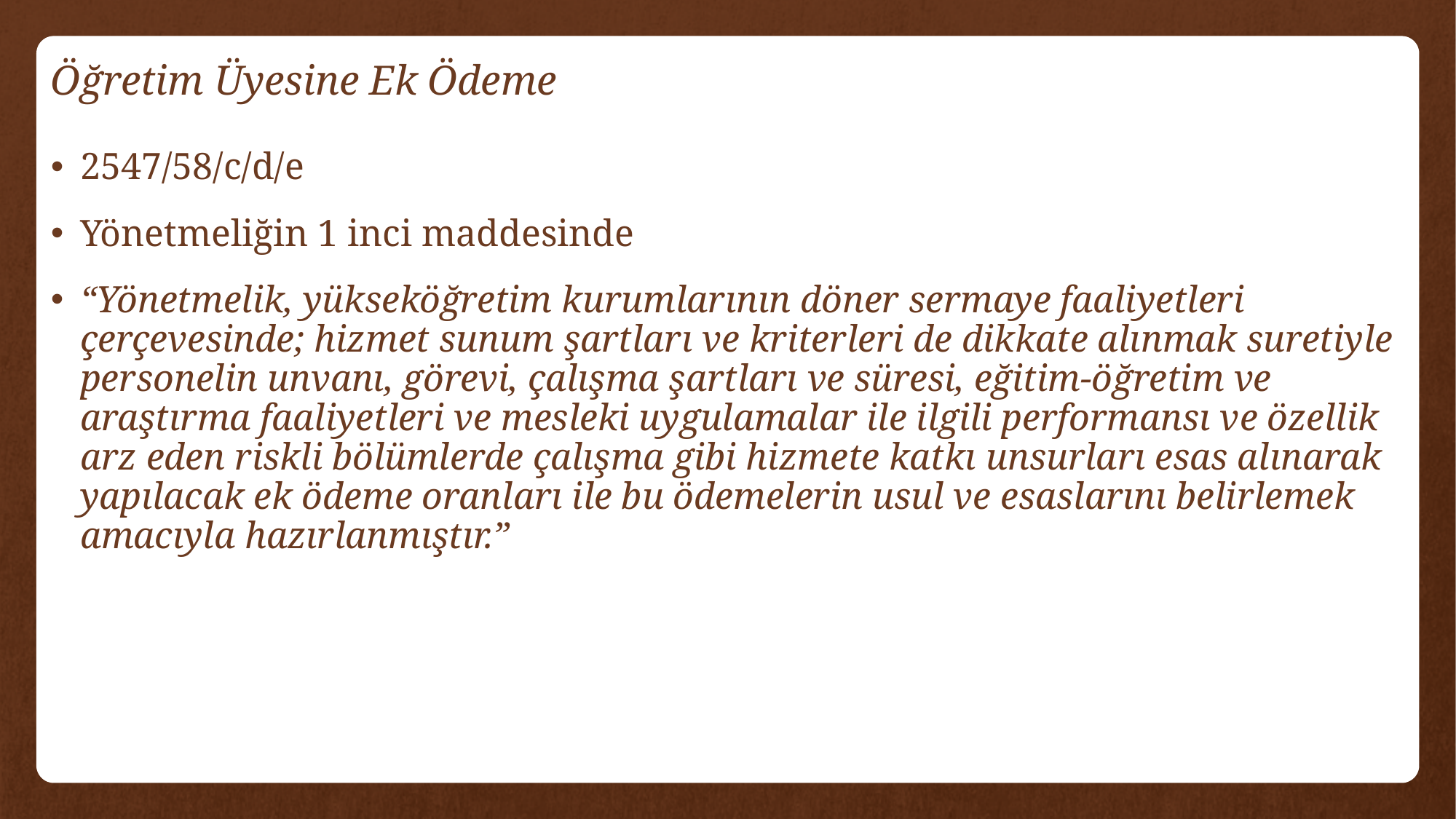

# Öğretim Üyesine Ek Ödeme
2547/58/c/d/e
Yönetmeliğin 1 inci maddesinde
“Yönetmelik, yükseköğretim kurumlarının döner sermaye faaliyetleri çerçevesinde; hizmet sunum şartları ve kriterleri de dikkate alınmak suretiyle personelin unvanı, görevi, çalışma şartları ve süresi, eğitim-öğretim ve araştırma faaliyetleri ve mesleki uygulamalar ile ilgili performansı ve özellik arz eden riskli bölümlerde çalışma gibi hizmete katkı unsurları esas alınarak yapılacak ek ödeme oranları ile bu ödemelerin usul ve esaslarını belirlemek amacıyla hazırlanmıştır.”